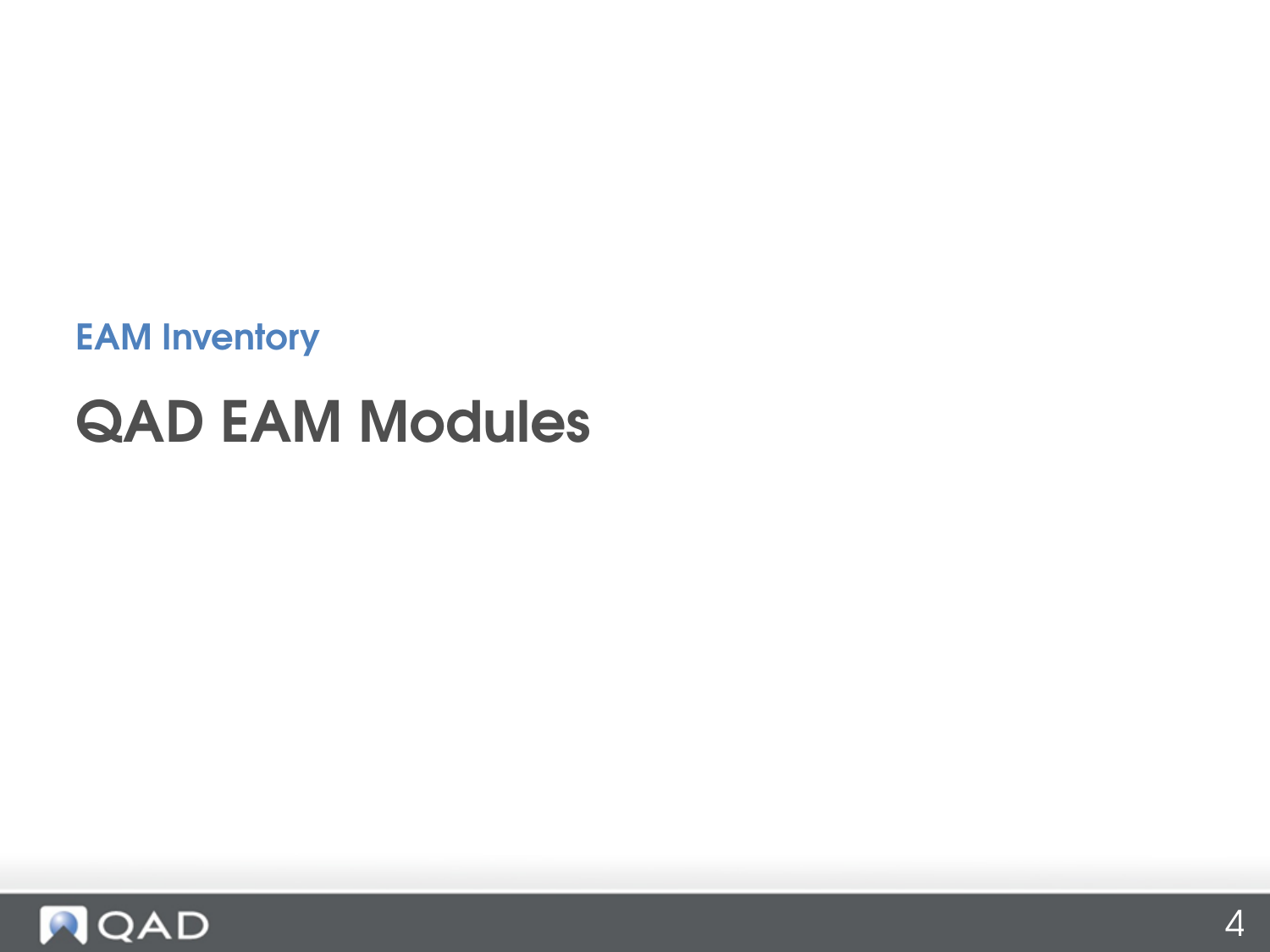

EAM Inventory
# QAD EAM Modules

4